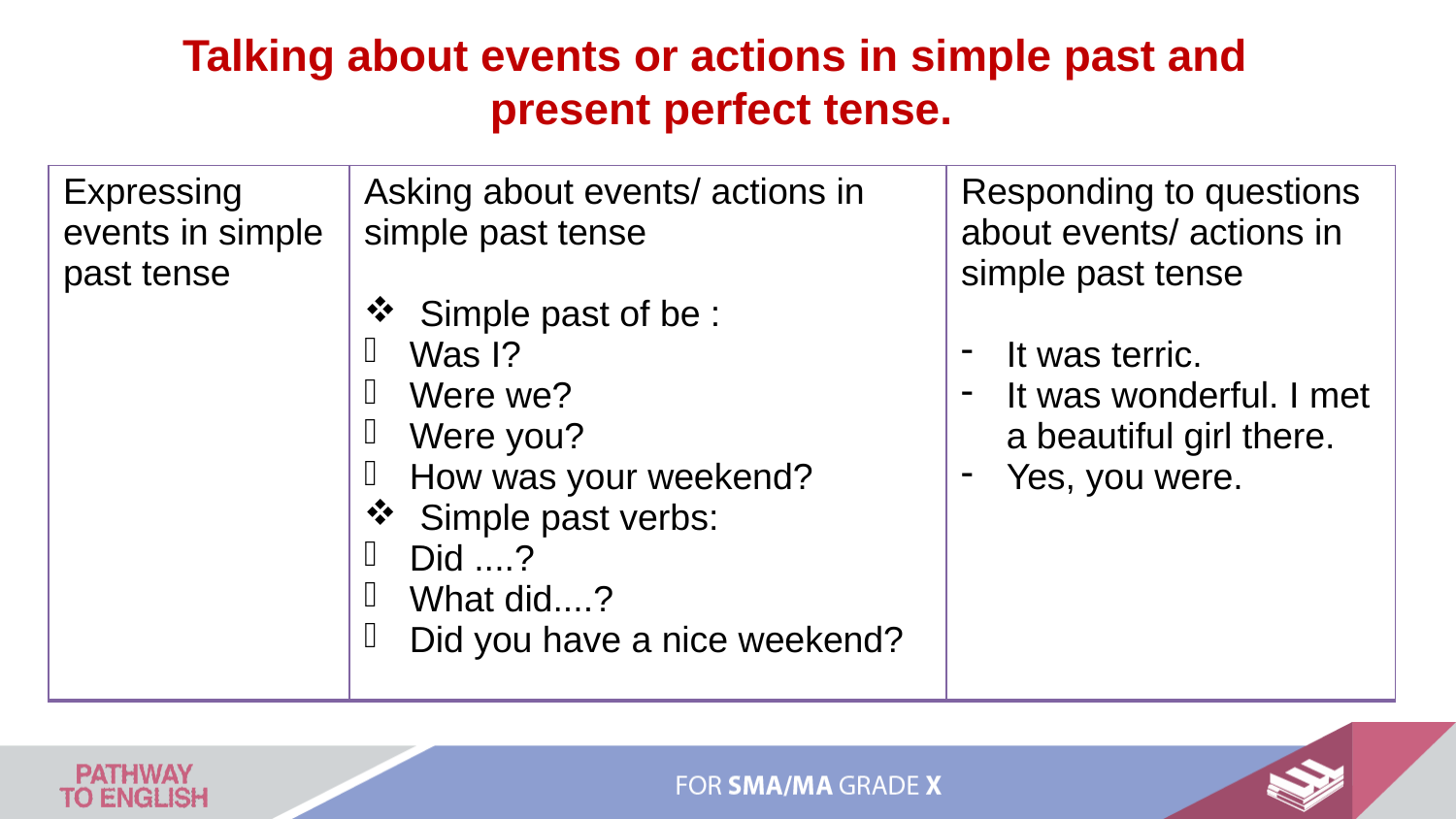

Talking about events or actions in simple past and
present perfect tense.
| Expressing events in simple past tense | Asking about events/ actions in simple past tense Simple past of be : Was I? Were we? Were you? How was your weekend? Simple past verbs: Did ....? What did....? Did you have a nice weekend? | Responding to questions about events/ actions in simple past tense It was terric. It was wonderful. I met a beautiful girl there. Yes, you were. |
| --- | --- | --- |